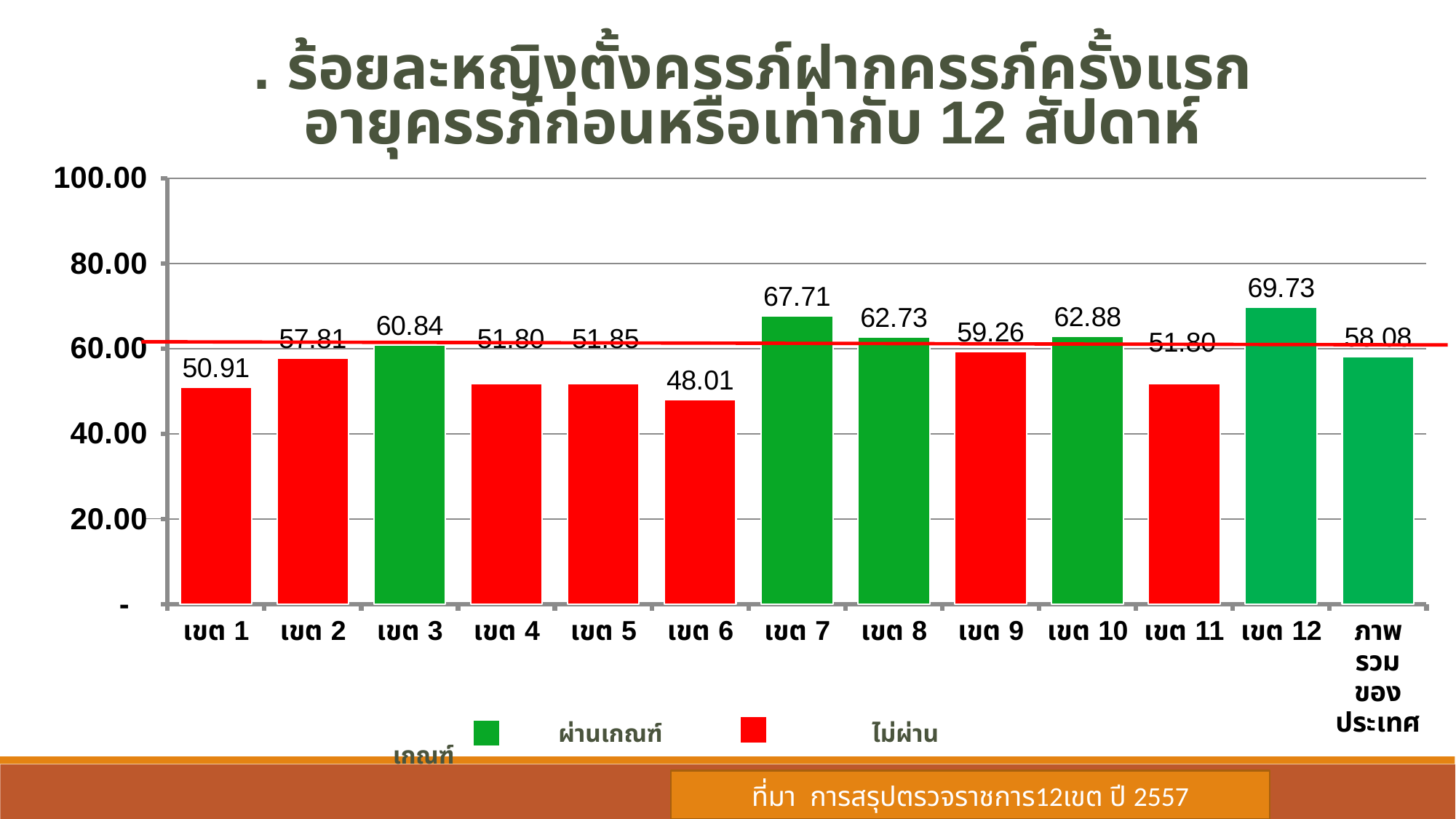

. ร้อยละหญิงตั้งครรภ์ฝากครรภ์ครั้งแรก
อายุครรภ์ก่อนหรือเท่ากับ 12 สัปดาห์

### Chart

| Category | คอลัมน์1 |
|---|---|
| เขต 1 | 50.91 |
| เขต 2 | 57.81 |
| เขต 3 | 60.84 |
| เขต 4 | 51.8 |
| เขต 5 | 51.85 |
| เขต 6 | 48.01 |
| เขต 7 | 67.71 |
| เขต 8 | 62.73000000000001 |
| เขต 9 | 59.26000000000001 |
| เขต 10 | 62.88 |
| เขต 11 | 51.8 |
| เขต 12 | 69.73 |
| ภาพรวมของประเทศ | 58.08 |

                          ผ่านเกณฑ์                                 ไม่ผ่านเกณฑ์
ที่มา  การสรุปตรวจราชการ12เขต ปี 2557